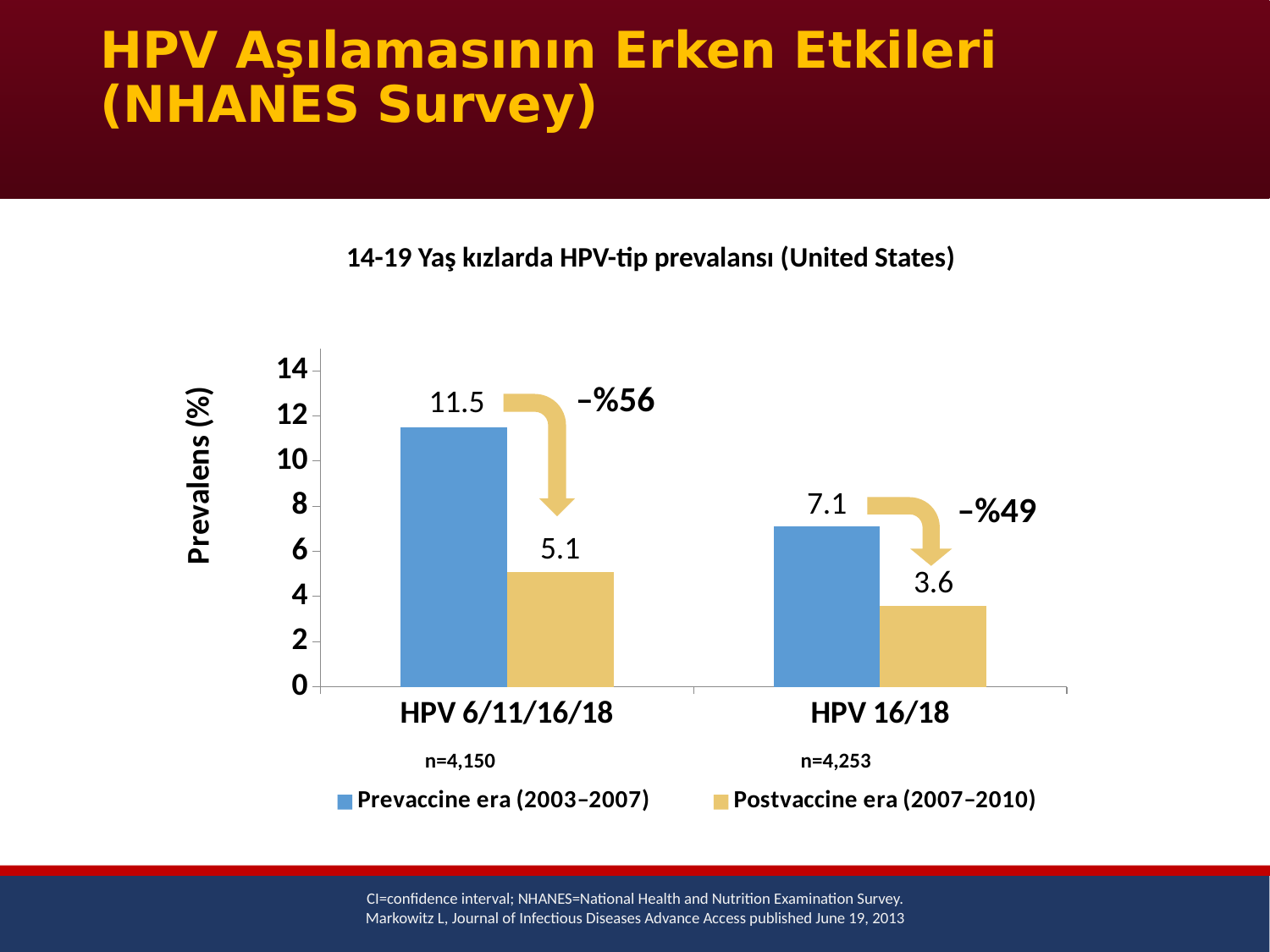

# HPV Aşılamasının Erken Etkileri (NHANES Survey)

### Chart

| Category | Prevaccine era (2003–2007) | Postvaccine era (2007–2010) |
|---|---|---|
| HPV 6/11/16/18 | 11.5 | 5.1 |
| HPV 16/18 | 7.1 | 3.6 |
14-19 Yaş kızlarda HPV-tip prevalansı (United States)
–%56

–%49

n=4,150
n=4,253
CI=confidence interval; NHANES=National Health and Nutrition Examination Survey.
Markowitz L, Journal of Infectious Diseases Advance Access published June 19, 2013